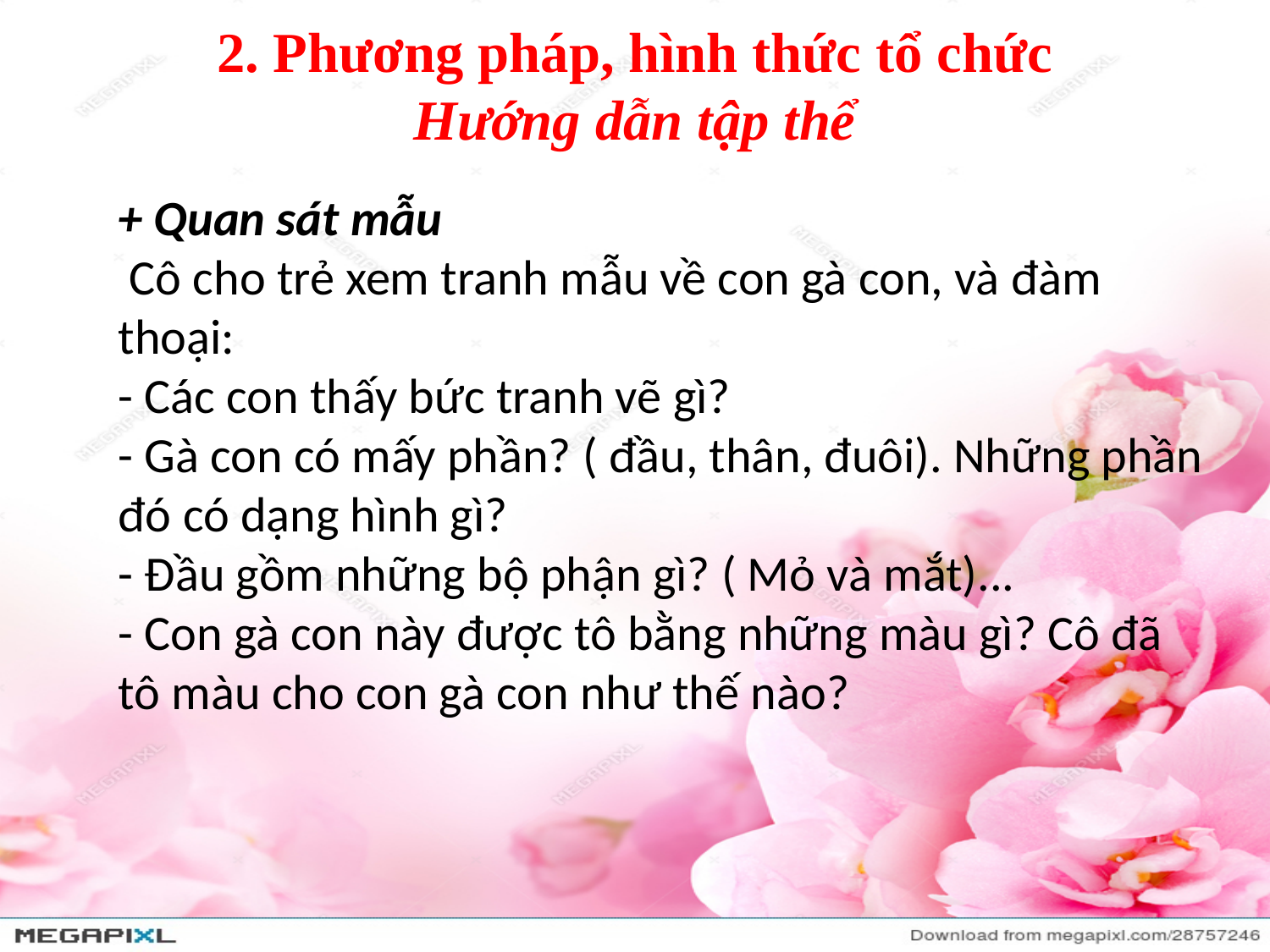

# 2. Phương pháp, hình thức tổ chức Hướng dẫn tập thể
+ Quan sát mẫu
 Cô cho trẻ xem tranh mẫu về con gà con, và đàm thoại:
- Các con thấy bức tranh vẽ gì?
- Gà con có mấy phần? ( đầu, thân, đuôi). Những phần đó có dạng hình gì?
- Đầu gồm những bộ phận gì? ( Mỏ và mắt)...
- Con gà con này được tô bằng những màu gì? Cô đã tô màu cho con gà con như thế nào?